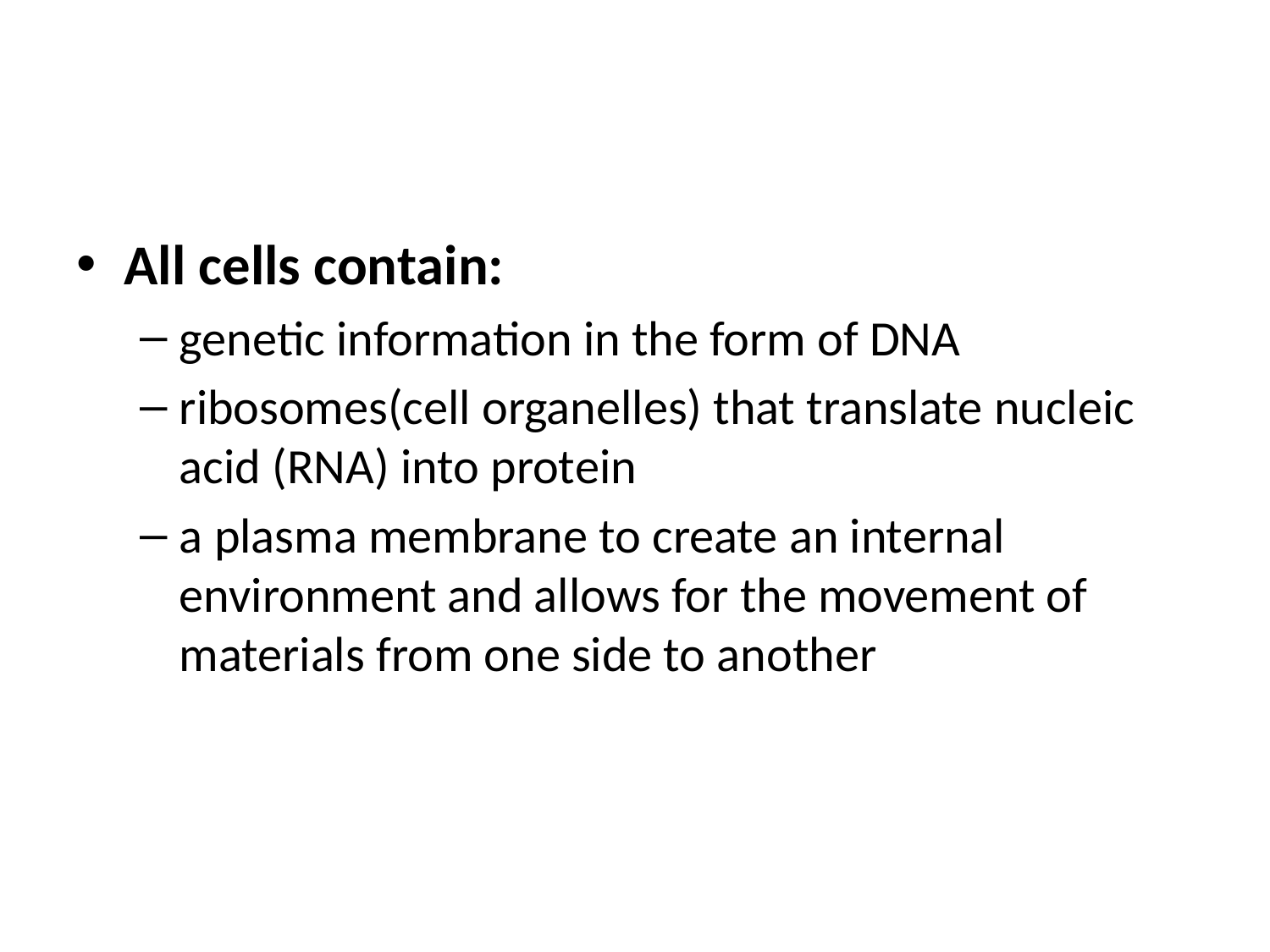

All cells contain:
genetic information in the form of DNA
ribosomes(cell organelles) that translate nucleic acid (RNA) into protein
a plasma membrane to create an internal environment and allows for the movement of materials from one side to another